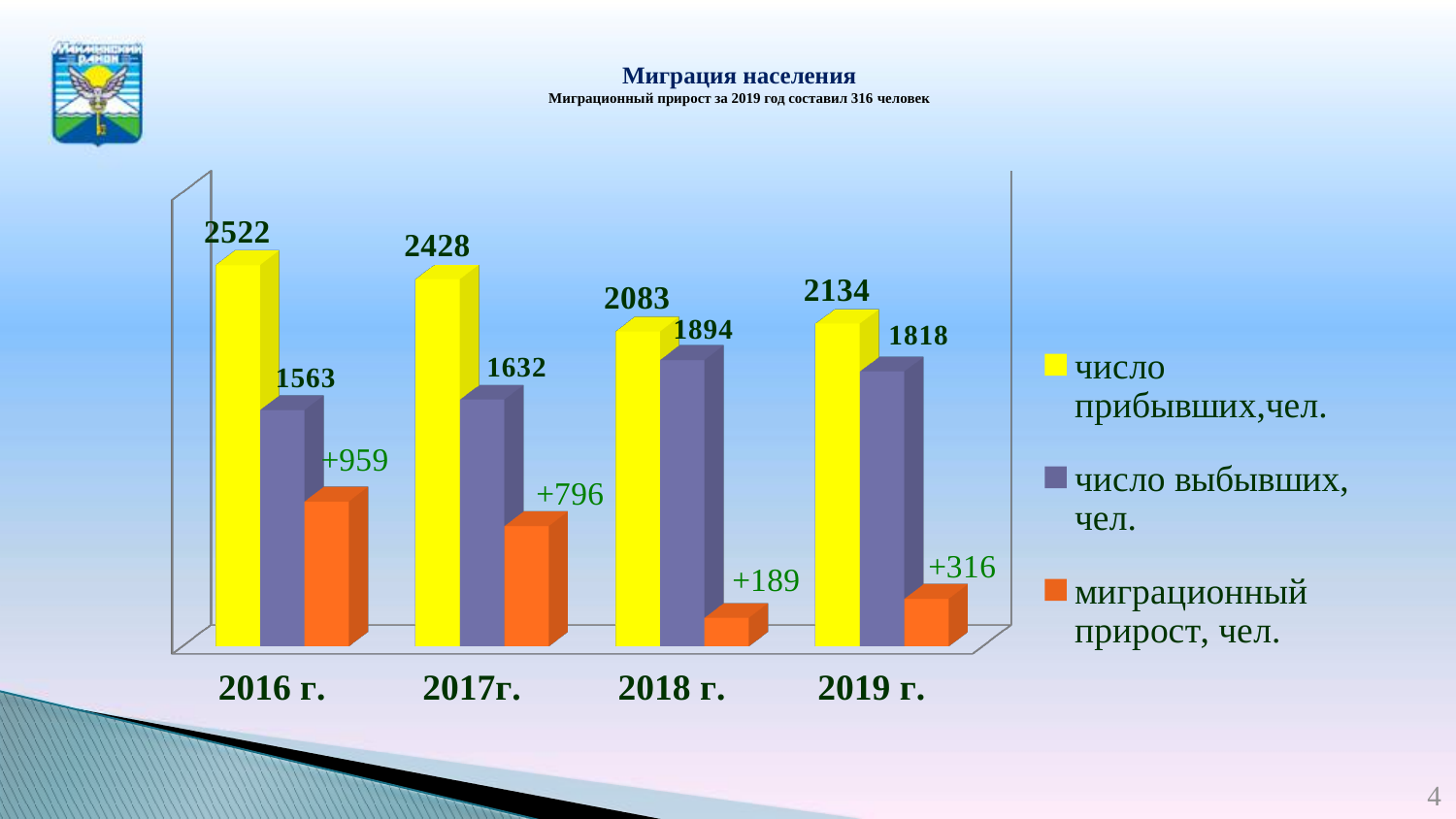

Миграция населения
Миграционный прирост за 2019 год составил 316 человек

[unsupported chart]

4